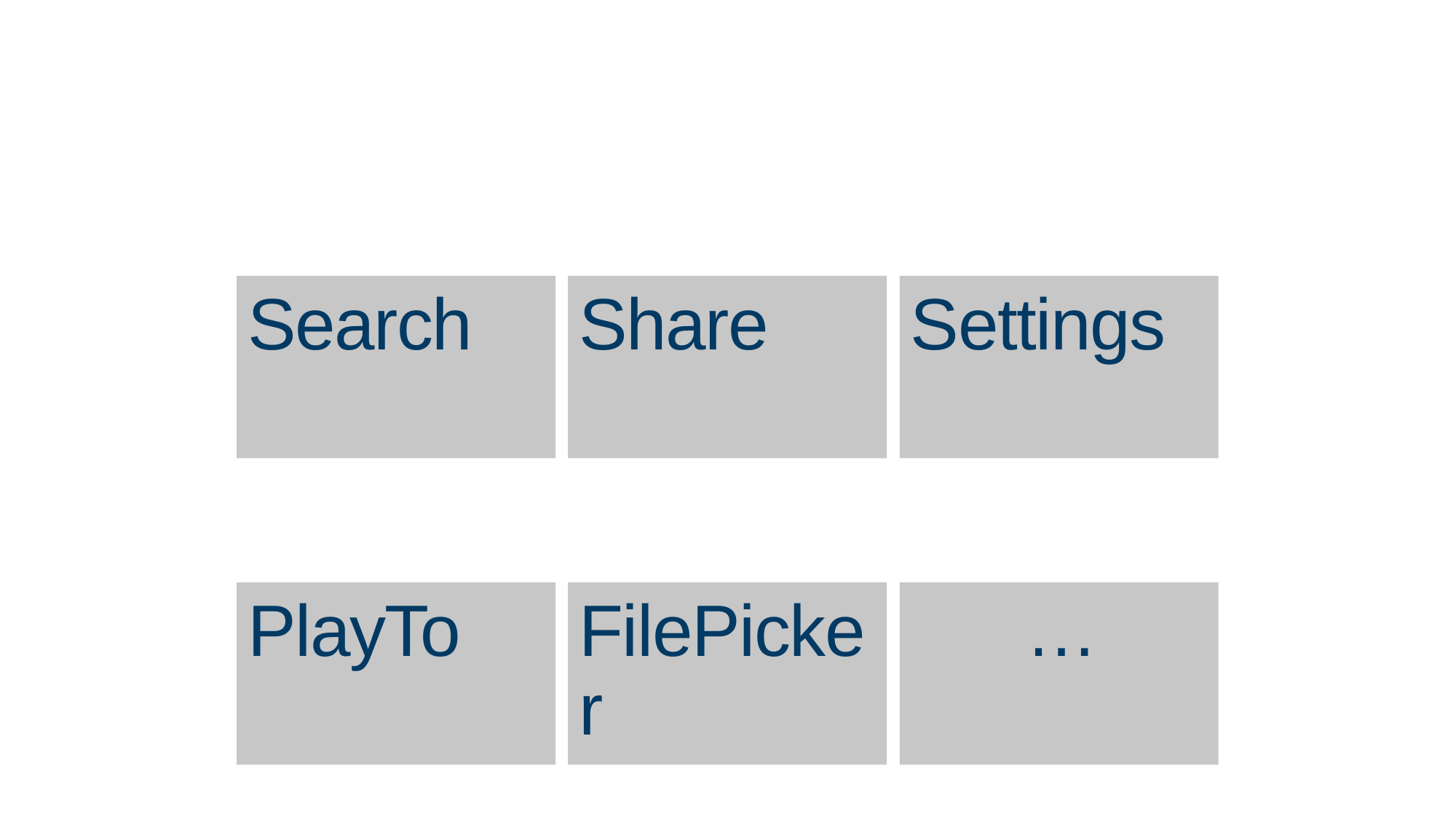

#

Search
Share
Settings

PlayTo
FilePicker
…